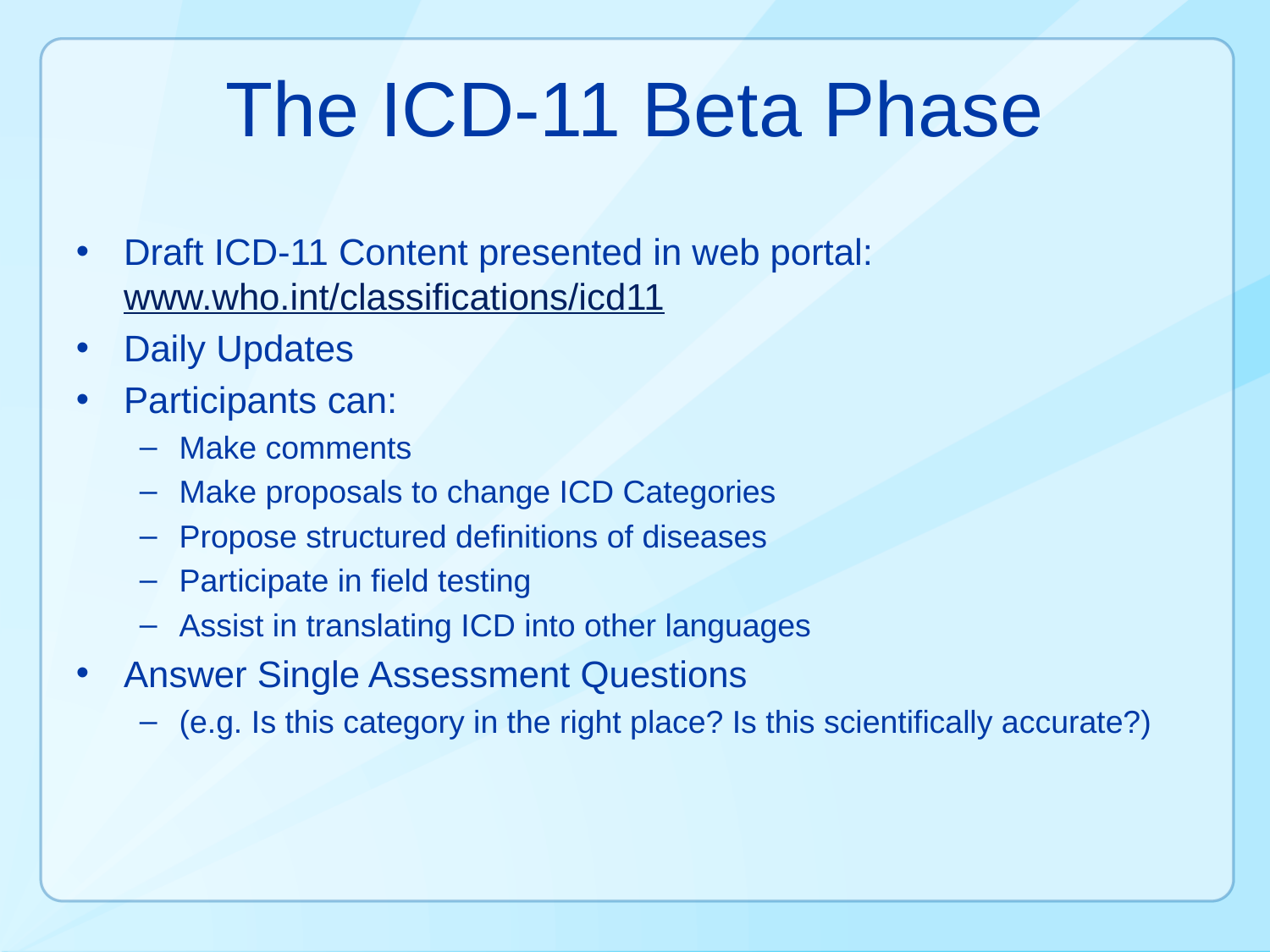

# The ICD-11 Beta Phase
Draft ICD-11 Content presented in web portal: www.who.int/classifications/icd11
Daily Updates
Participants can:
Make comments
Make proposals to change ICD Categories
Propose structured definitions of diseases
Participate in field testing
Assist in translating ICD into other languages
Answer Single Assessment Questions
(e.g. Is this category in the right place? Is this scientifically accurate?)